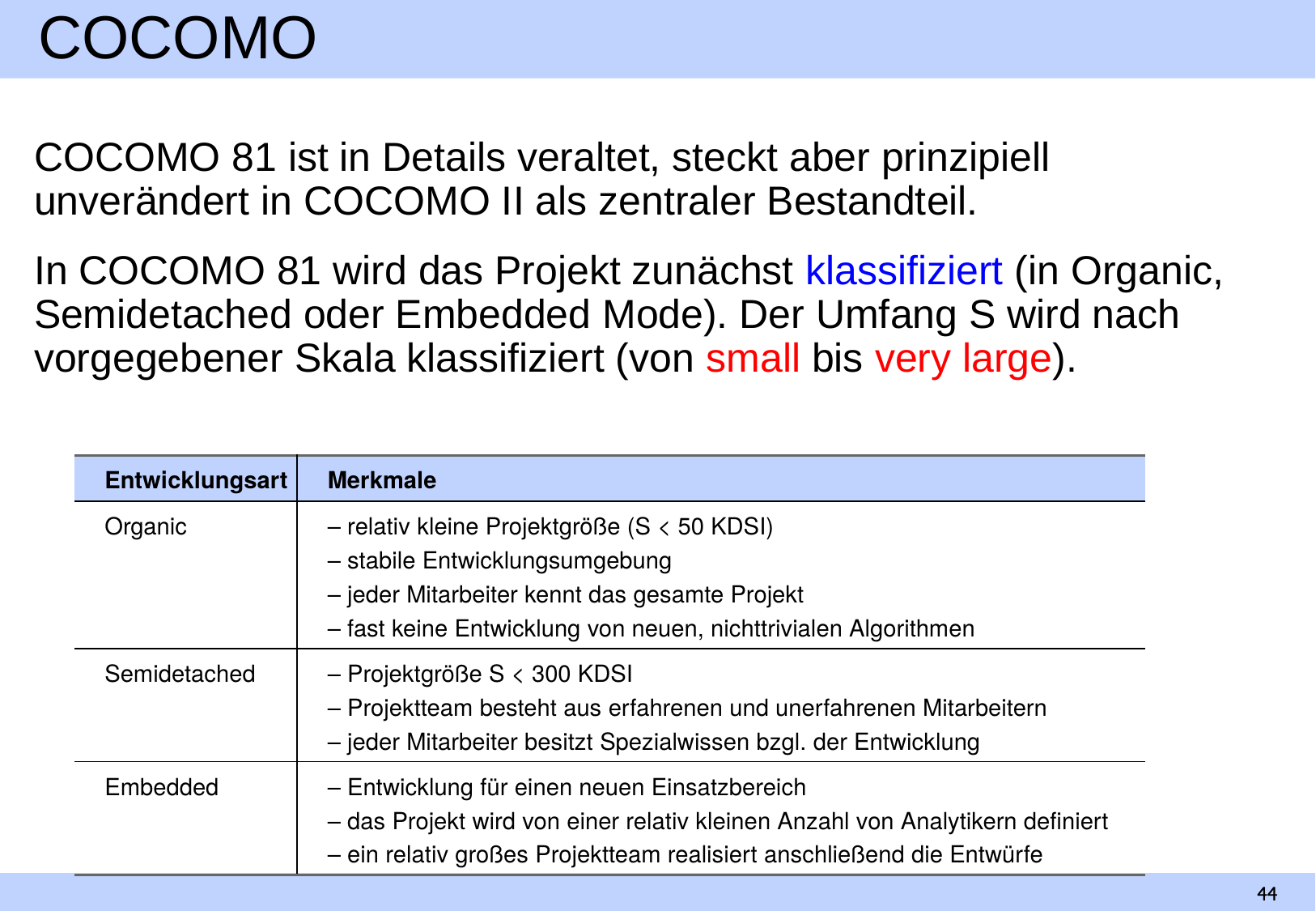

# COCOMO
COCOMO 81 ist in Details veraltet, steckt aber prinzipiell unverändert in COCOMO II als zentraler Bestandteil.
In COCOMO 81 wird das Projekt zunächst klassifiziert (in Organic, Semidetached oder Embedded Mode). Der Umfang S wird nach vorgegebener Skala klassifiziert (von small bis very large).
| Entwicklungsart | Merkmale |
| --- | --- |
| Organic | – relativ kleine Projektgröße (S < 50 KDSI) – stabile Entwicklungsumgebung – jeder Mitarbeiter kennt das gesamte Projekt – fast keine Entwicklung von neuen, nichttrivialen Algorithmen |
| Semidetached | – Projektgröße S < 300 KDSI – Projektteam besteht aus erfahrenen und unerfahrenen Mitarbeitern – jeder Mitarbeiter besitzt Spezialwissen bzgl. der Entwicklung |
| Embedded | – Entwicklung für einen neuen Einsatzbereich – das Projekt wird von einer relativ kleinen Anzahl von Analytikern definiert – ein relativ großes Projektteam realisiert anschließend die Entwürfe |
44